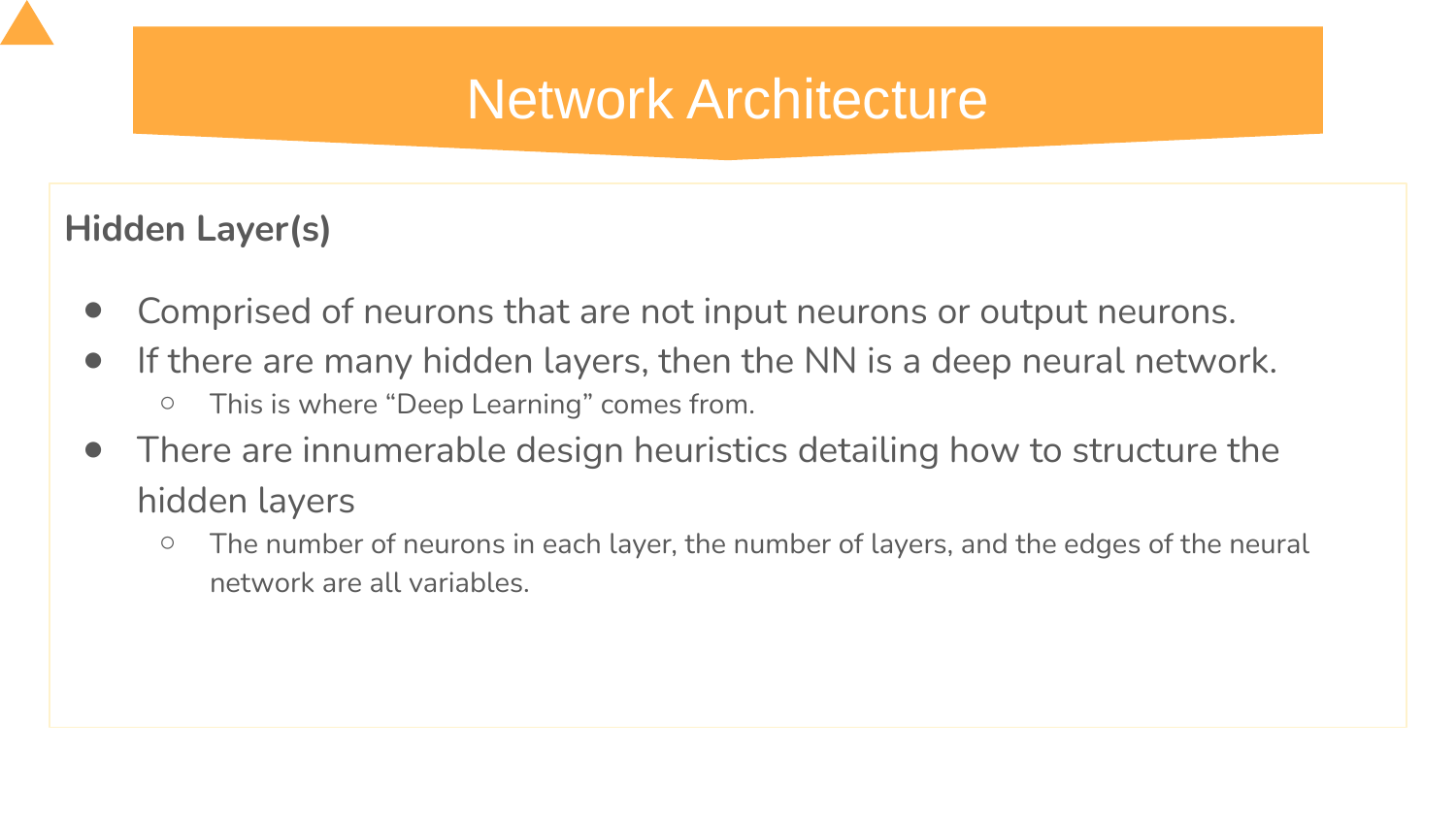

# Network Architecture
Hidden Layer(s)
Comprised of neurons that are not input neurons or output neurons.
If there are many hidden layers, then the NN is a deep neural network.
This is where “Deep Learning” comes from.
There are innumerable design heuristics detailing how to structure the hidden layers
The number of neurons in each layer, the number of layers, and the edges of the neural network are all variables.